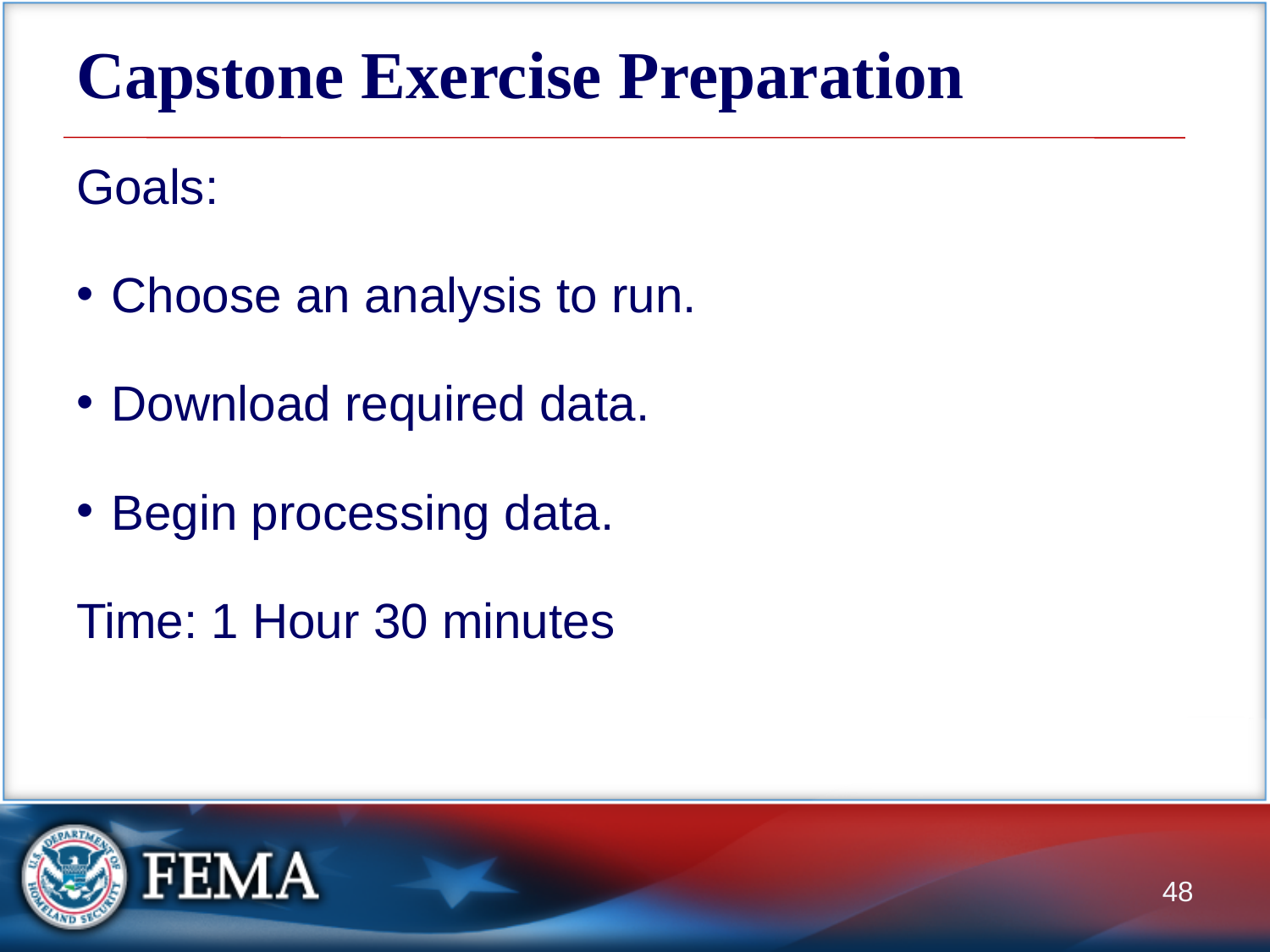

# Capstone Exercise Preparation
Goals:
Choose an analysis to run.
Download required data.
Begin processing data.
Time: 1 Hour 30 minutes
48